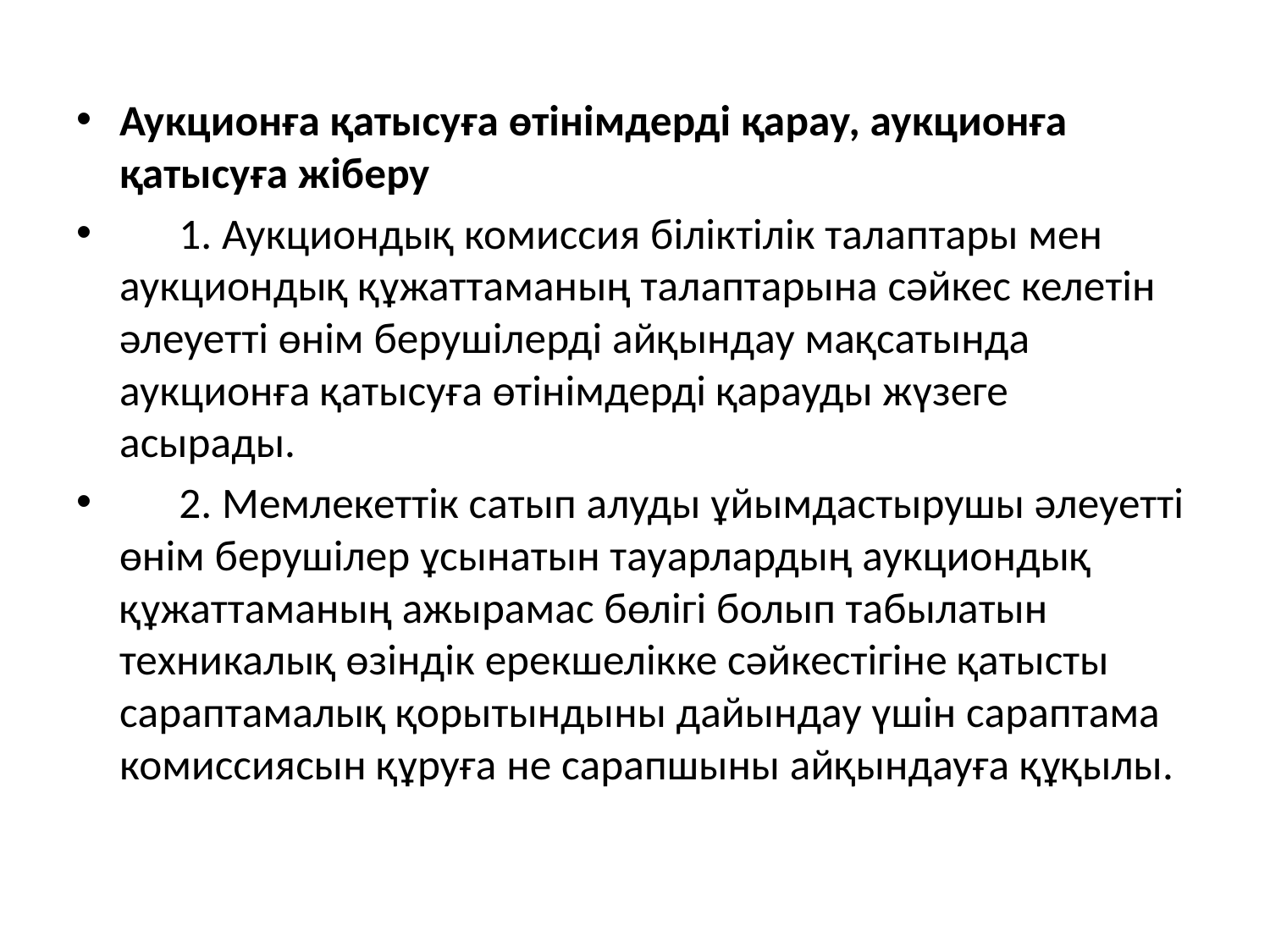

Аукционға қатысуға өтінімдерді қарау, аукционға қатысуға жіберу
      1. Аукциондық комиссия біліктілік талаптары мен аукциондық құжаттаманың талаптарына сәйкес келетін әлеуетті өнім берушілерді айқындау мақсатында аукционға қатысуға өтінімдерді қарауды жүзеге асырады.
      2. Мемлекеттік сатып алуды ұйымдастырушы әлеуетті өнім берушілер ұсынатын тауарлардың аукциондық құжаттаманың ажырамас бөлігі болып табылатын техникалық өзіндік ерекшелікке сәйкестігіне қатысты сараптамалық қорытындыны дайындау үшін сараптама комиссиясын құруға не сарапшыны айқындауға құқылы.